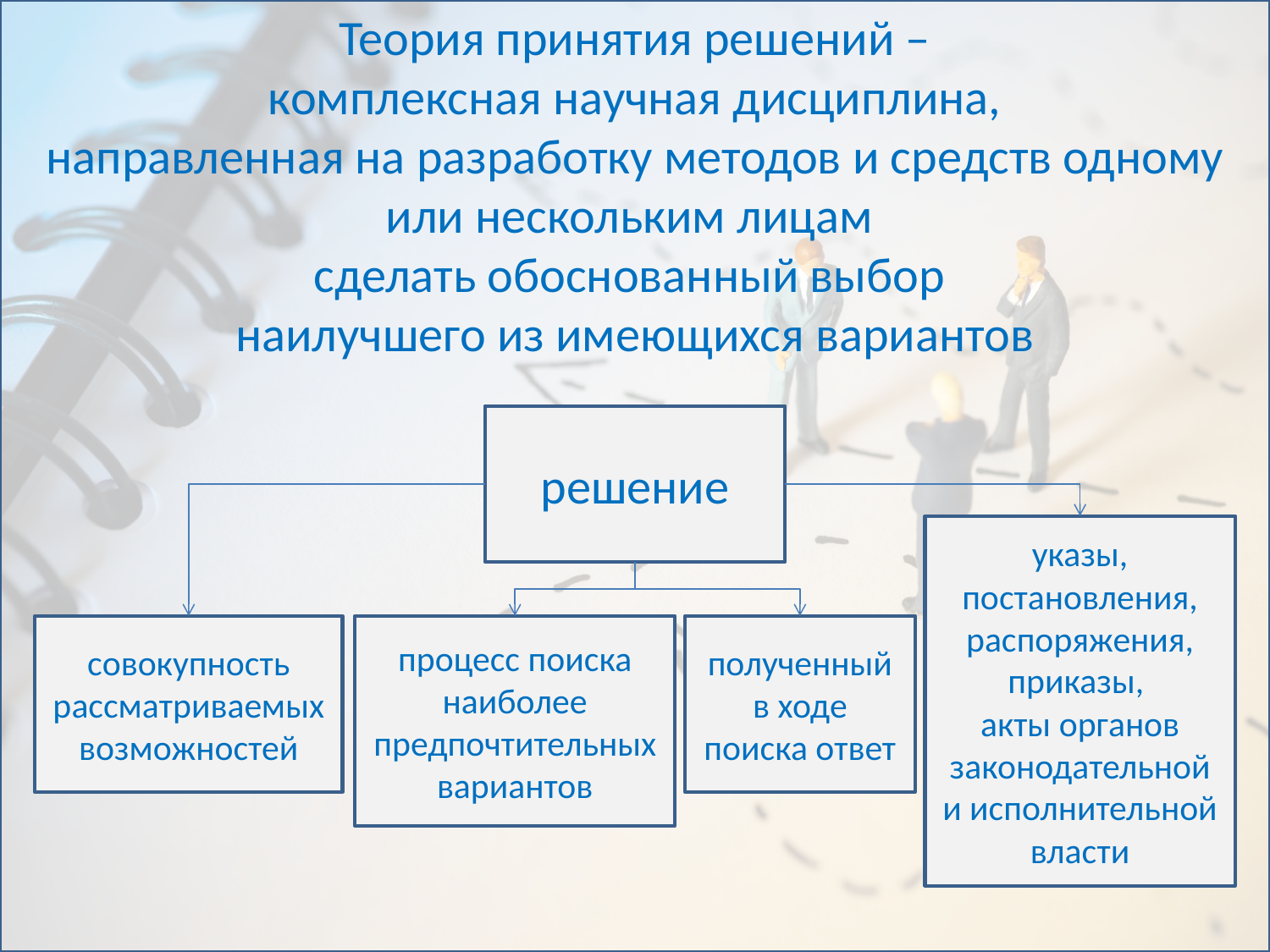

# Теория принятия решений – комплексная научная дисциплина, направленная на разработку методов и средств одному или нескольким лицам сделать обоснованный выбор наилучшего из имеющихся вариантов
решение
указы, постановления, распоряжения,
приказы,
акты органов законодательной и исполнительной власти
совокупность рассматриваемых возможностей
процесс поиска наиболее предпочтительных вариантов
полученный в ходе поиска ответ